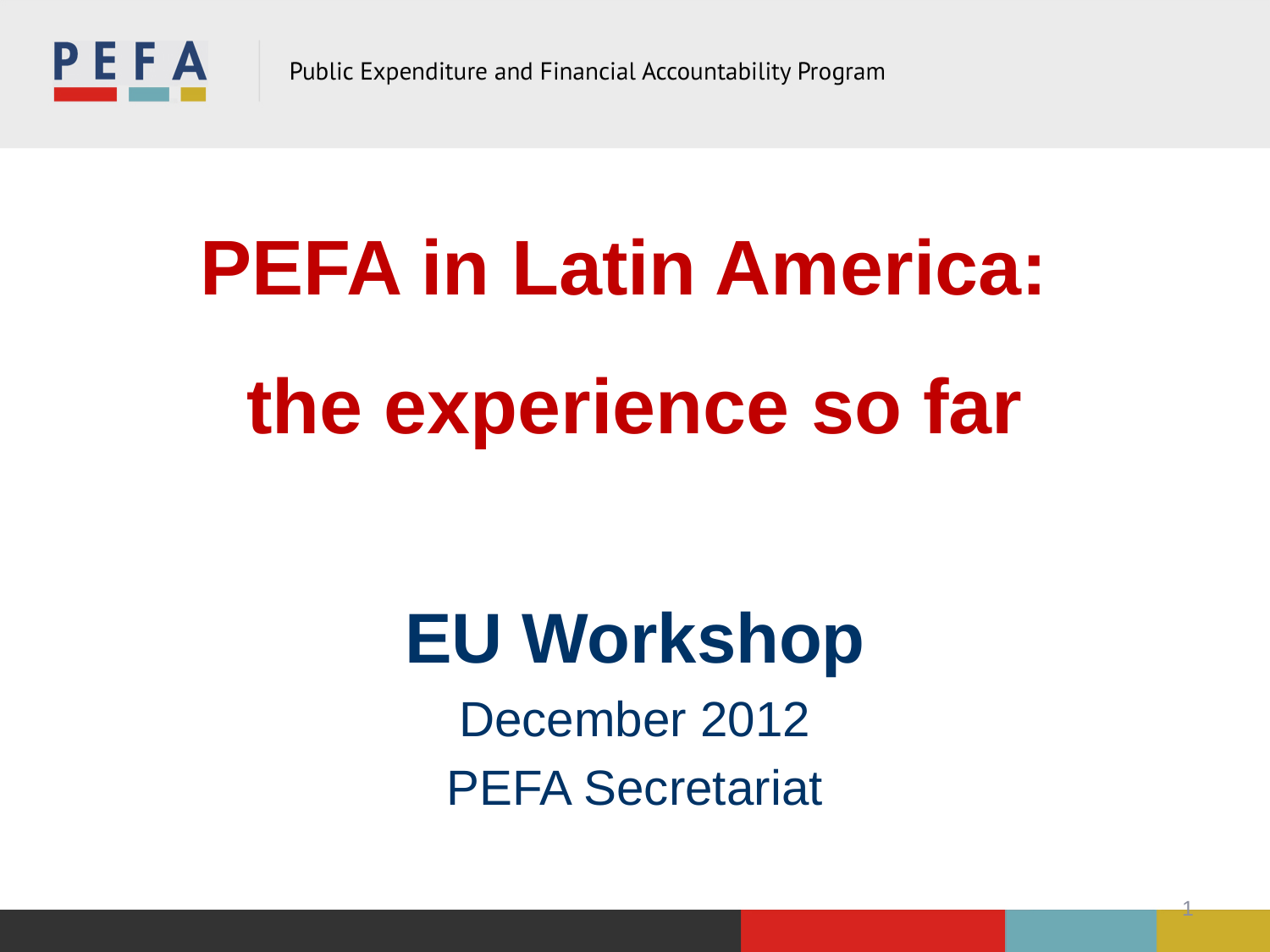

# PEFA in Latin America: the experience so far
EU Workshop
December 2012
PEFA Secretariat
1